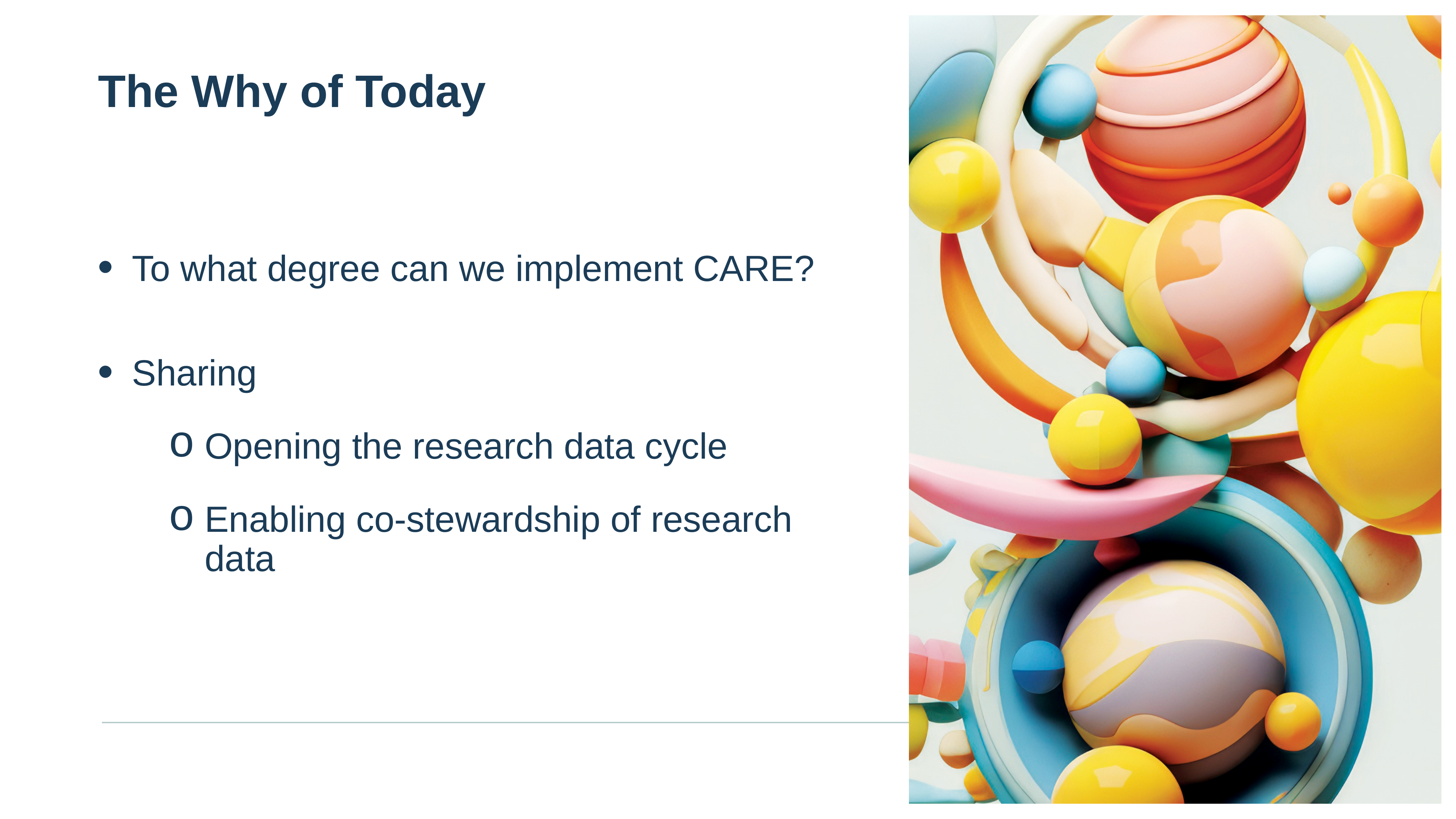

The Why of Today

To what degree can we implement CARE?

Sharing
Opening the research data cycle
Enabling co-stewardship of research data